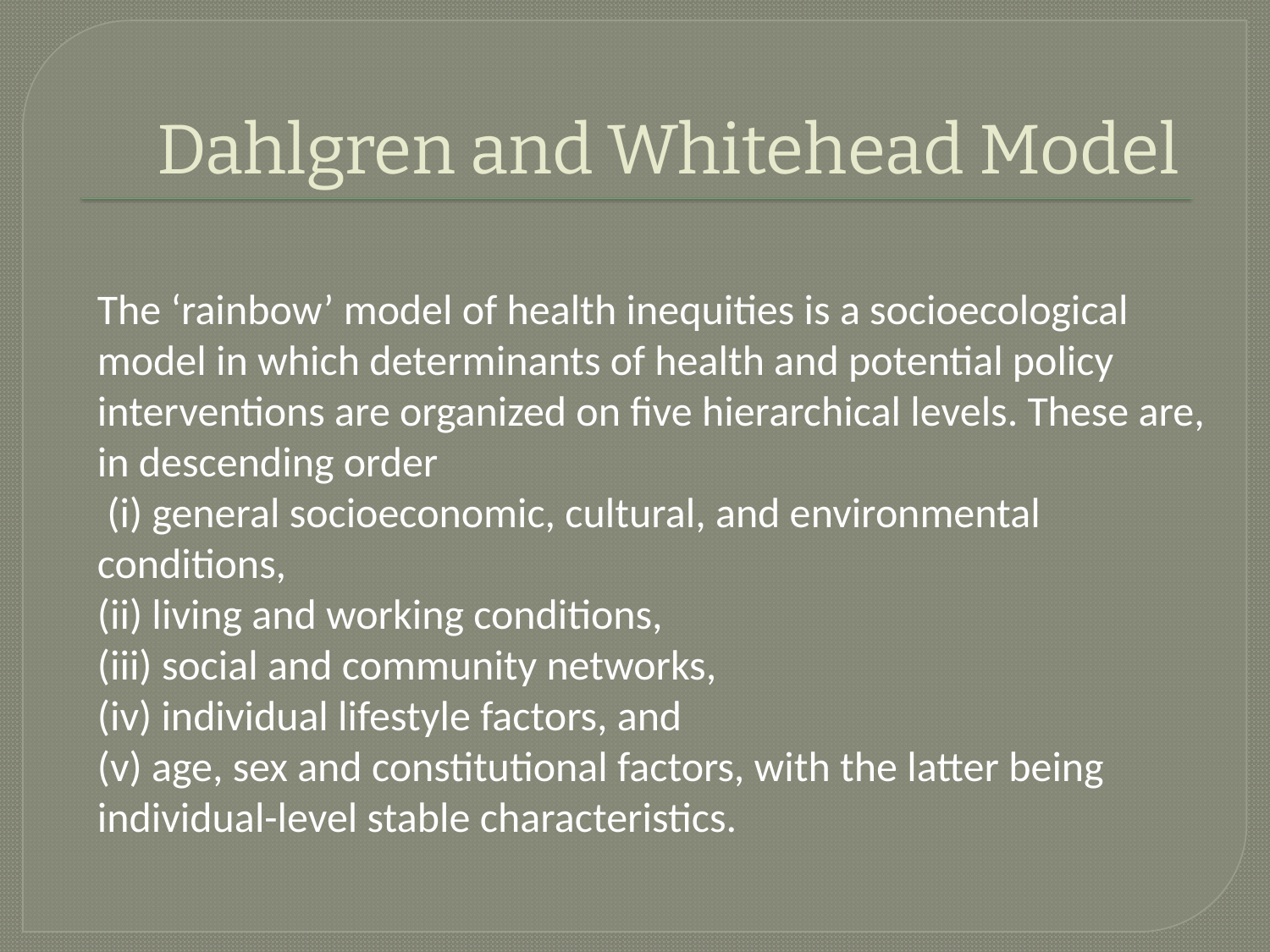

# Dahlgren and Whitehead Model
The ‘rainbow’ model of health inequities is a socioecological model in which determinants of health and potential policy interventions are organized on five hierarchical levels. These are, in descending order
 (i) general socioeconomic, cultural, and environmental conditions,
(ii) living and working conditions,
(iii) social and community networks,
(iv) individual lifestyle factors, and
(v) age, sex and constitutional factors, with the latter being individual-level stable characteristics.